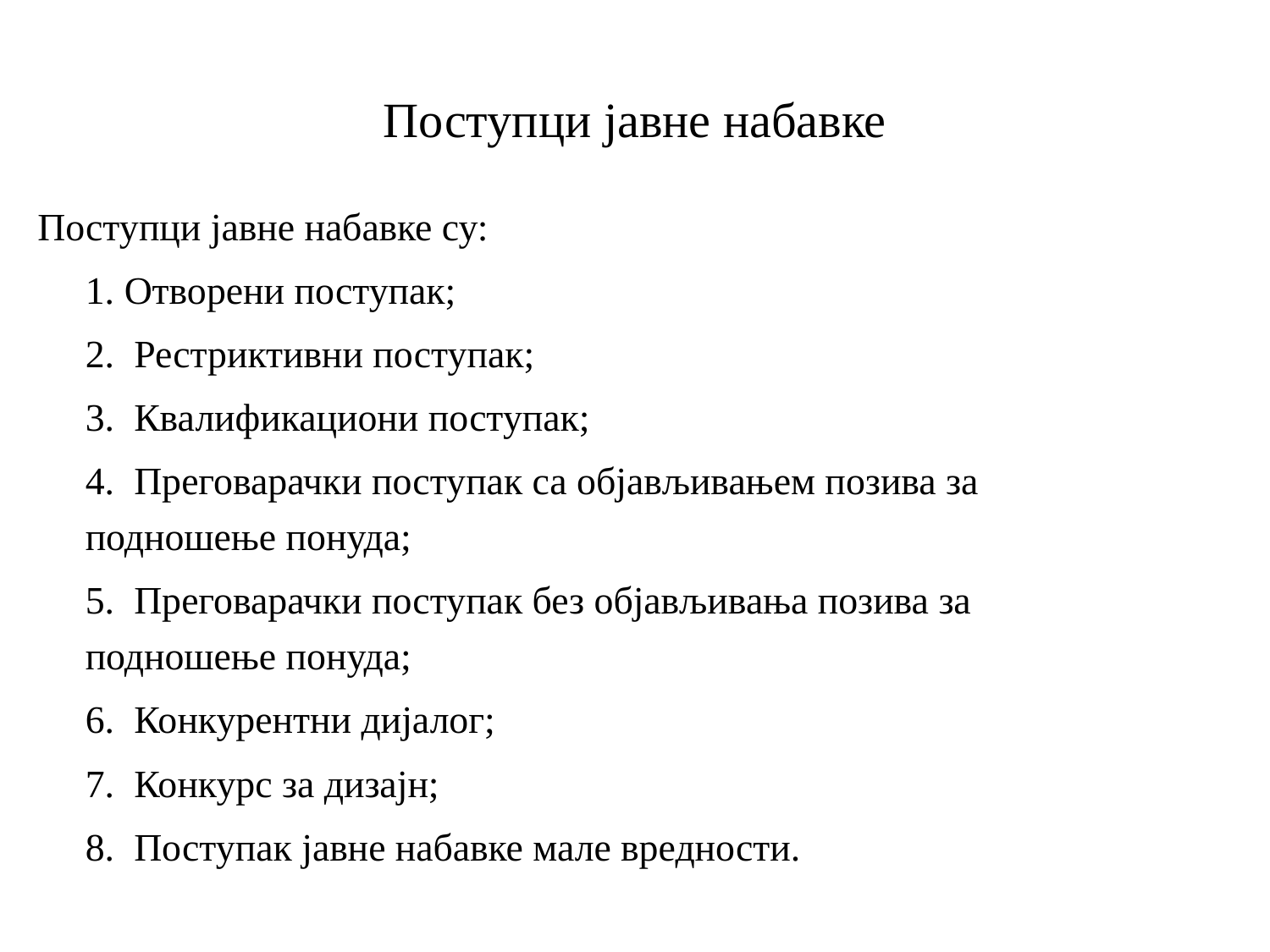

# Поступци јавне набавке
Поступци јавне набавке су:
	1. Отворени поступак;
	2.  Рестриктивни поступак;
	3.  Квалификациони поступак;
	4.  Преговарачки поступак са објављивањем позива за 	подношење понуда;
	5.  Преговарачки поступак без објављивања позива за 	подношење понуда;
	6.  Конкурентни дијалог;
	7.  Конкурс за дизајн;
	8.  Поступак јавне набавке мале вредности.